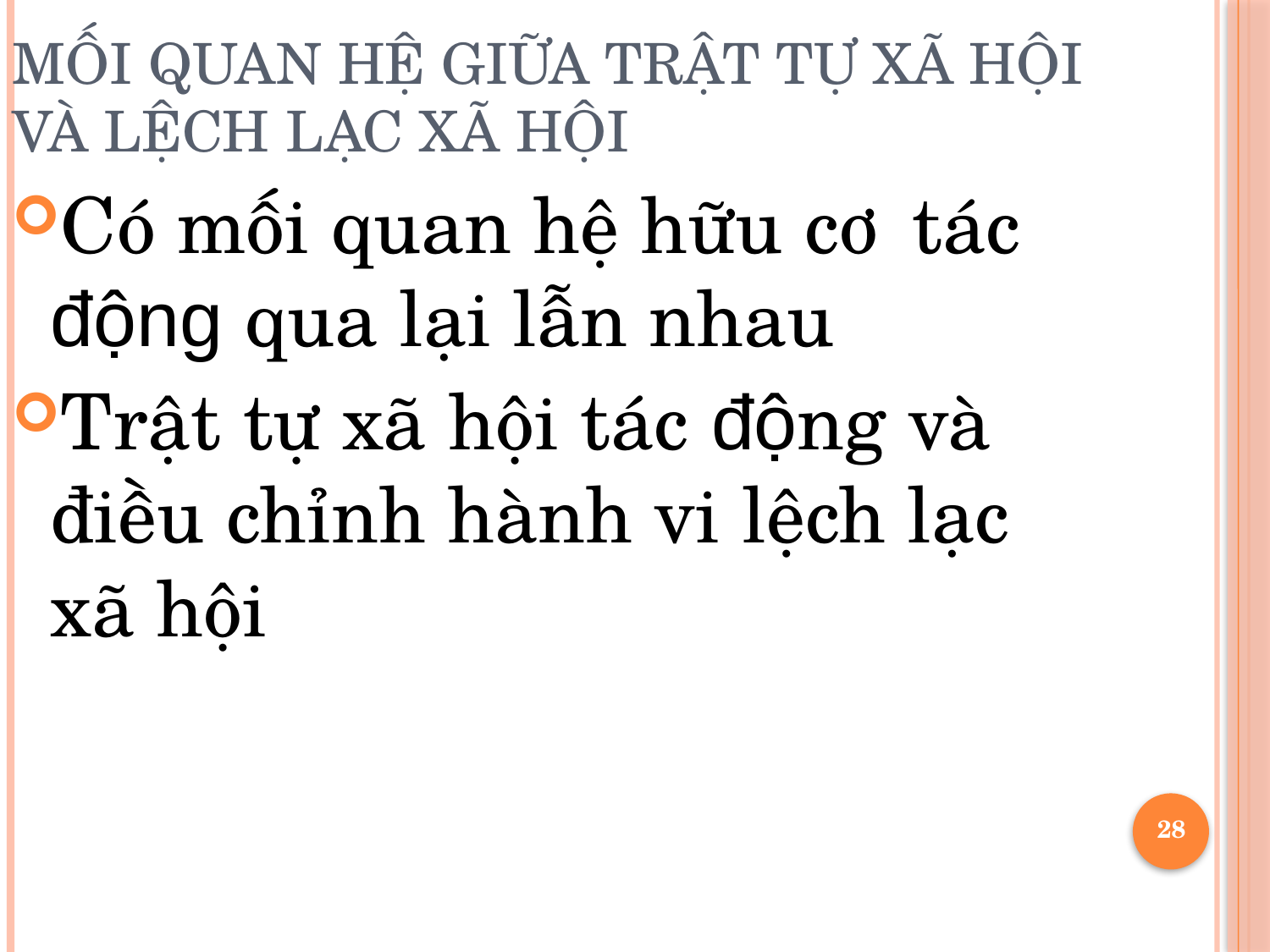

# Mối quan hệ giữa trật tự xã hội và lệch lạc xã hội
Có mối quan hệ hữu cơ tác động qua lại lẫn nhau
Trật tự xã hội tác động và điều chỉnh hành vi lệch lạc xã hội
28